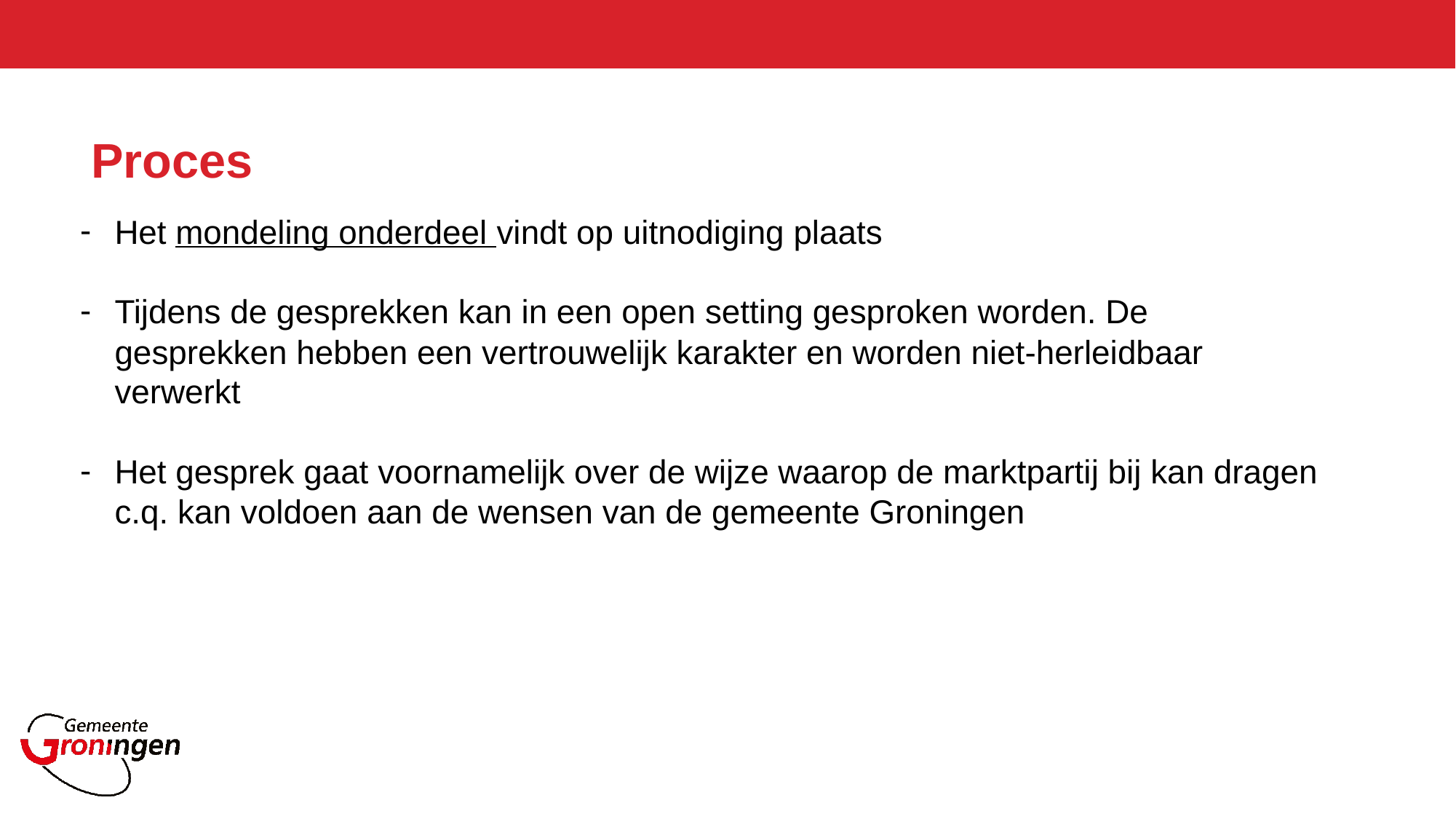

# Proces
Het mondeling onderdeel vindt op uitnodiging plaats

Tijdens de gesprekken kan in een open setting gesproken worden. De gesprekken hebben een vertrouwelijk karakter en worden niet-herleidbaar verwerkt

Het gesprek gaat voornamelijk over de wijze waarop de marktpartij bij kan dragen c.q. kan voldoen aan de wensen van de gemeente Groningen